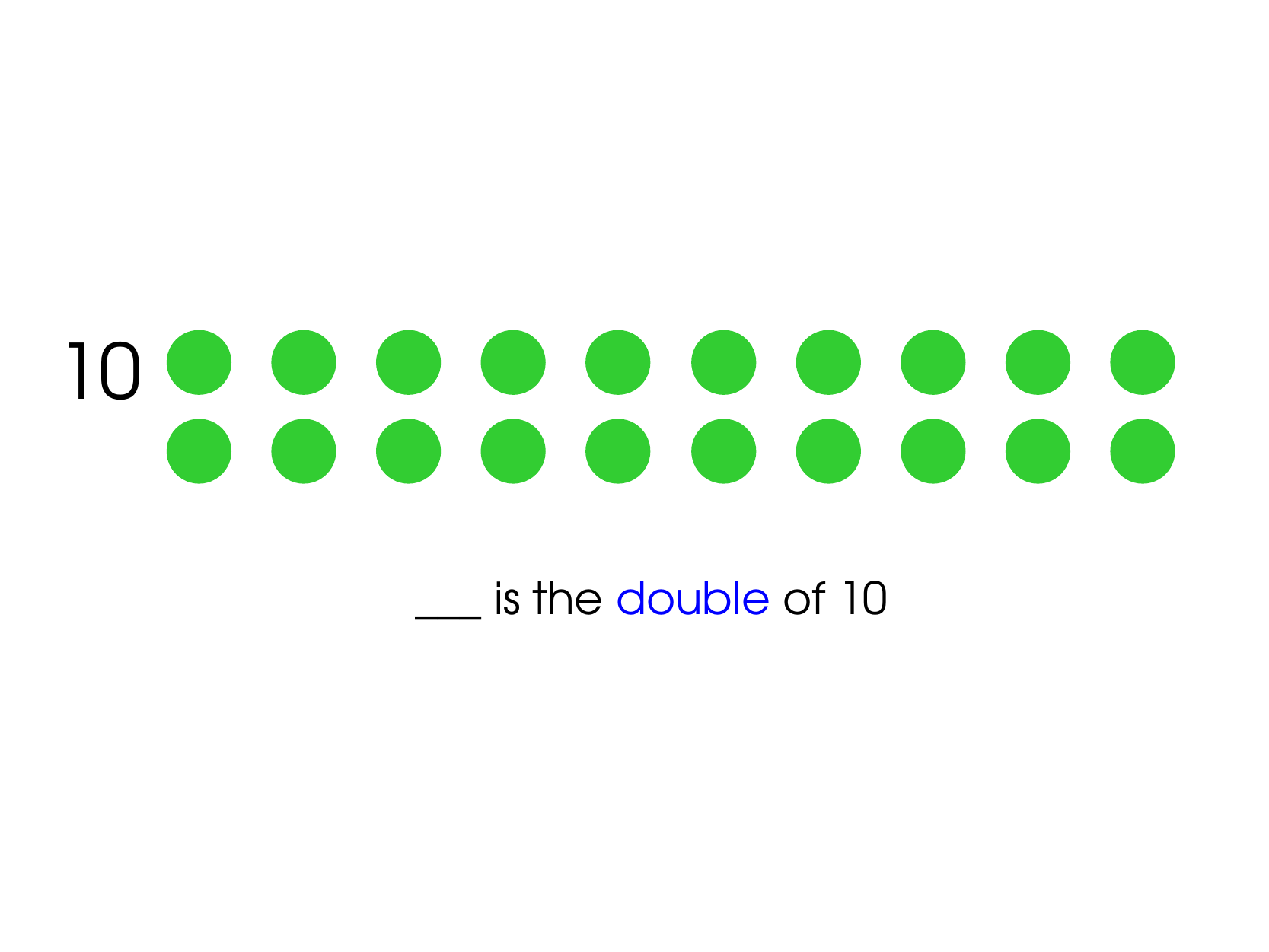

10

___ is the double of 10